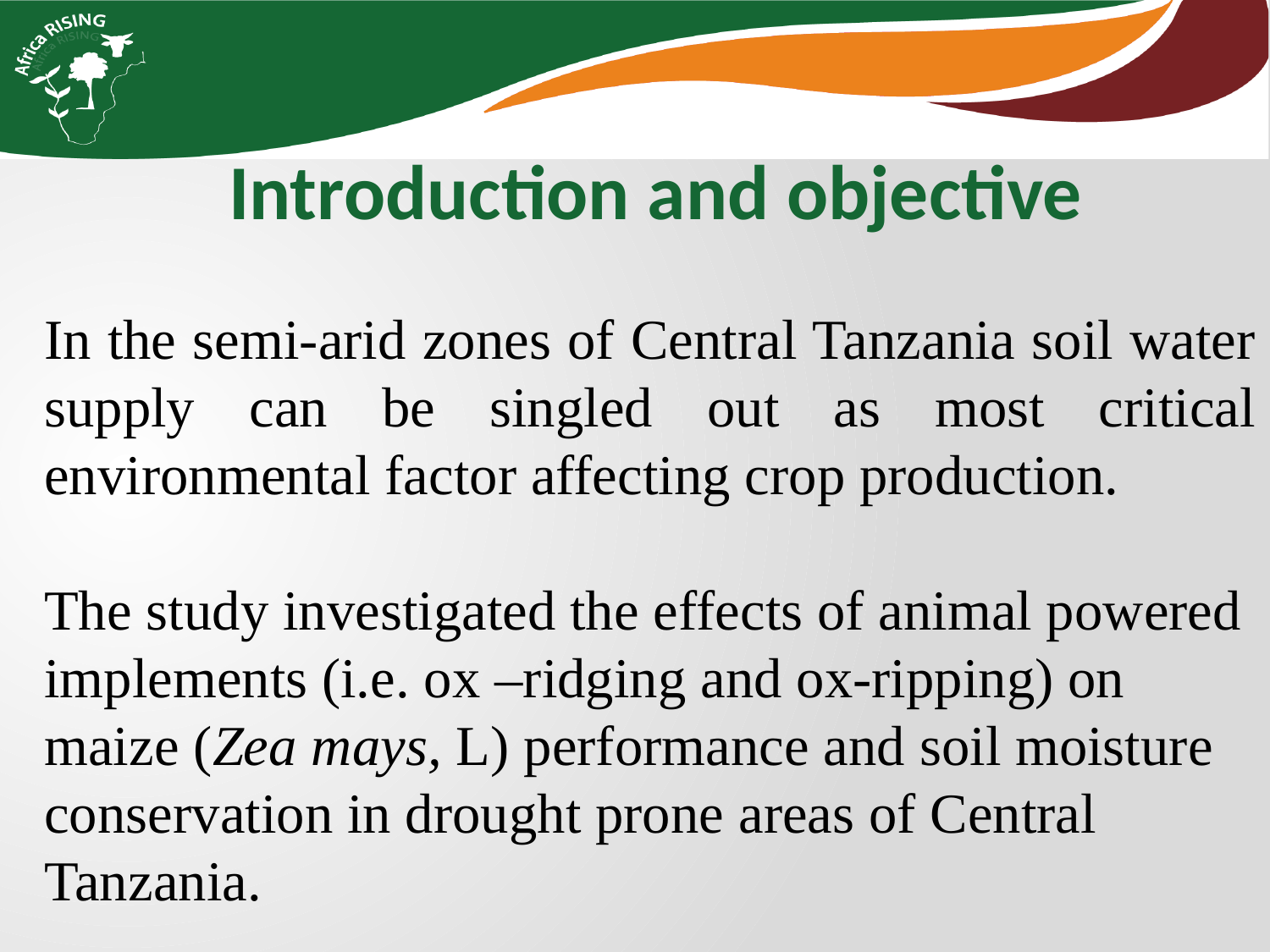

Introduction and objective
In the semi-arid zones of Central Tanzania soil water supply can be singled out as most critical environmental factor affecting crop production.

The study investigated the effects of animal powered implements (i.e. ox –ridging and ox-ripping) on maize (Zea mays, L) performance and soil moisture conservation in drought prone areas of Central Tanzania.